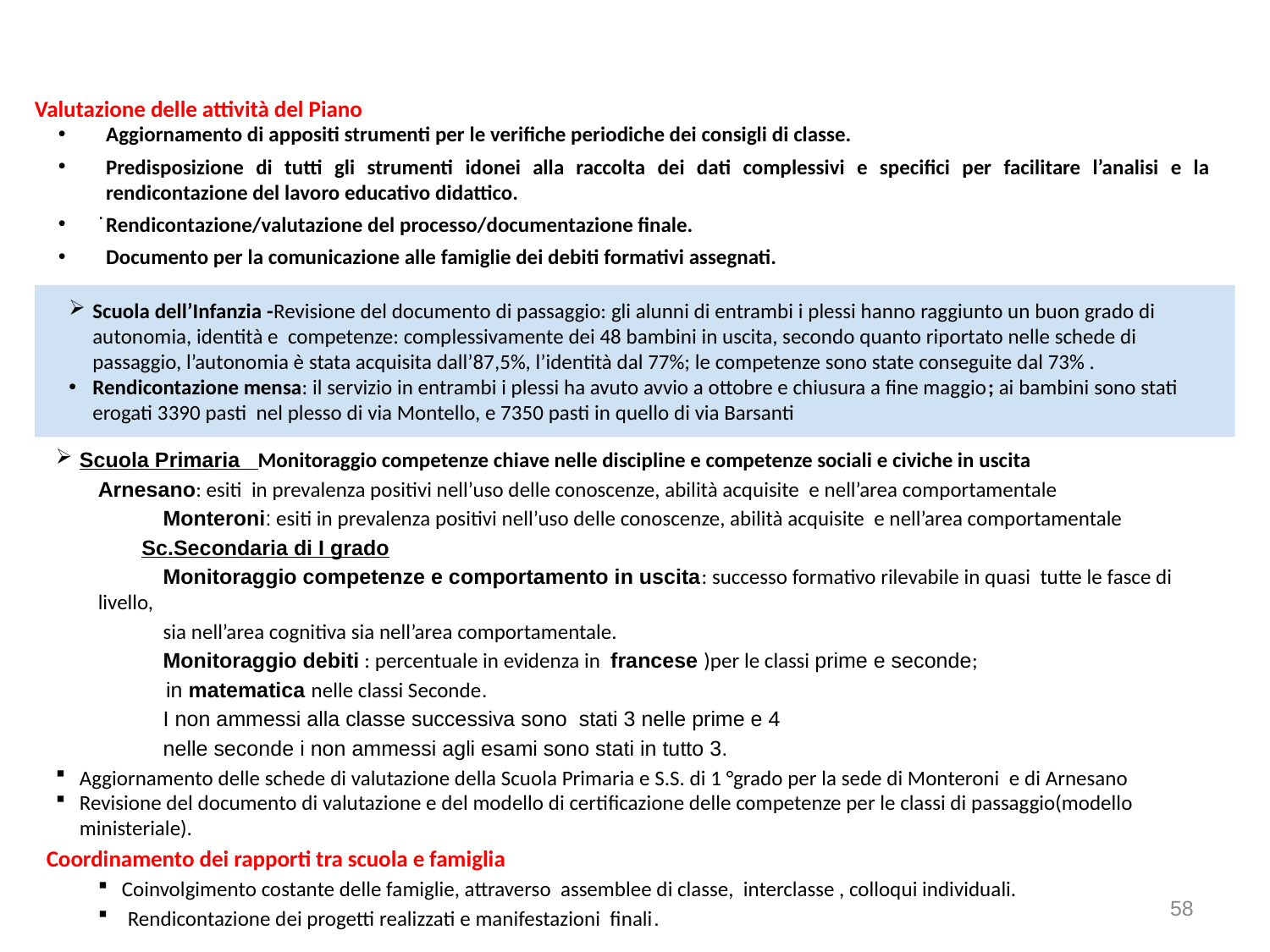

Valutazione delle attività del Piano

.

Scuola Primaria   Monitoraggio competenze chiave nelle discipline e competenze sociali e civiche in uscita
Arnesano: esiti  in prevalenza positivi nell’uso delle conoscenze, abilità acquisite  e nell’area comportamentale
           Monteroni: esiti in prevalenza positivi nell’uso delle conoscenze, abilità acquisite  e nell’area comportamentale
         Sc.Secondaria di I grado
           Monitoraggio competenze e comportamento in uscita: successo formativo rilevabile in quasi  tutte le fasce di livello,
           sia nell’area cognitiva sia nell’area comportamentale.
           Monitoraggio debiti : percentuale in evidenza in  francese )per le classi prime e seconde;
              in matematica nelle classi Seconde.
           I non ammessi alla classe successiva sono  stati 3 nelle prime e 4
           nelle seconde i non ammessi agli esami sono stati in tutto 3.
Aggiornamento delle schede di valutazione della Scuola Primaria e S.S. di 1 °grado per la sede di Monteroni  e di Arnesano
Revisione del documento di valutazione e del modello di certificazione delle competenze per le classi di passaggio(modello   ministeriale).
  Coordinamento dei rapporti tra scuola e famiglia
Coinvolgimento costante delle famiglie, attraverso  assemblee di classe,  interclasse , colloqui individuali.
 Rendicontazione dei progetti realizzati e manifestazioni  finali.
Aggiornamento di appositi strumenti per le verifiche periodiche dei consigli di classe.
Predisposizione di tutti gli strumenti idonei alla raccolta dei dati complessivi e specifici per facilitare l’analisi e la rendicontazione del lavoro educativo didattico.
Rendicontazione/valutazione del processo/documentazione finale.
Documento per la comunicazione alle famiglie dei debiti formativi assegnati.

Scuola dell’Infanzia -Revisione del documento di passaggio: gli alunni di entrambi i plessi hanno raggiunto un buon grado di autonomia, identità e  competenze: complessivamente dei 48 bambini in uscita, secondo quanto riportato nelle schede di passaggio, l’autonomia è stata acquisita dall’87,5%, l’identità dal 77%; le competenze sono state conseguite dal 73% .
Rendicontazione mensa: il servizio in entrambi i plessi ha avuto avvio a ottobre e chiusura a fine maggio; ai bambini sono stati   erogati 3390 pasti  nel plesso di via Montello, e 7350 pasti in quello di via Barsanti
58